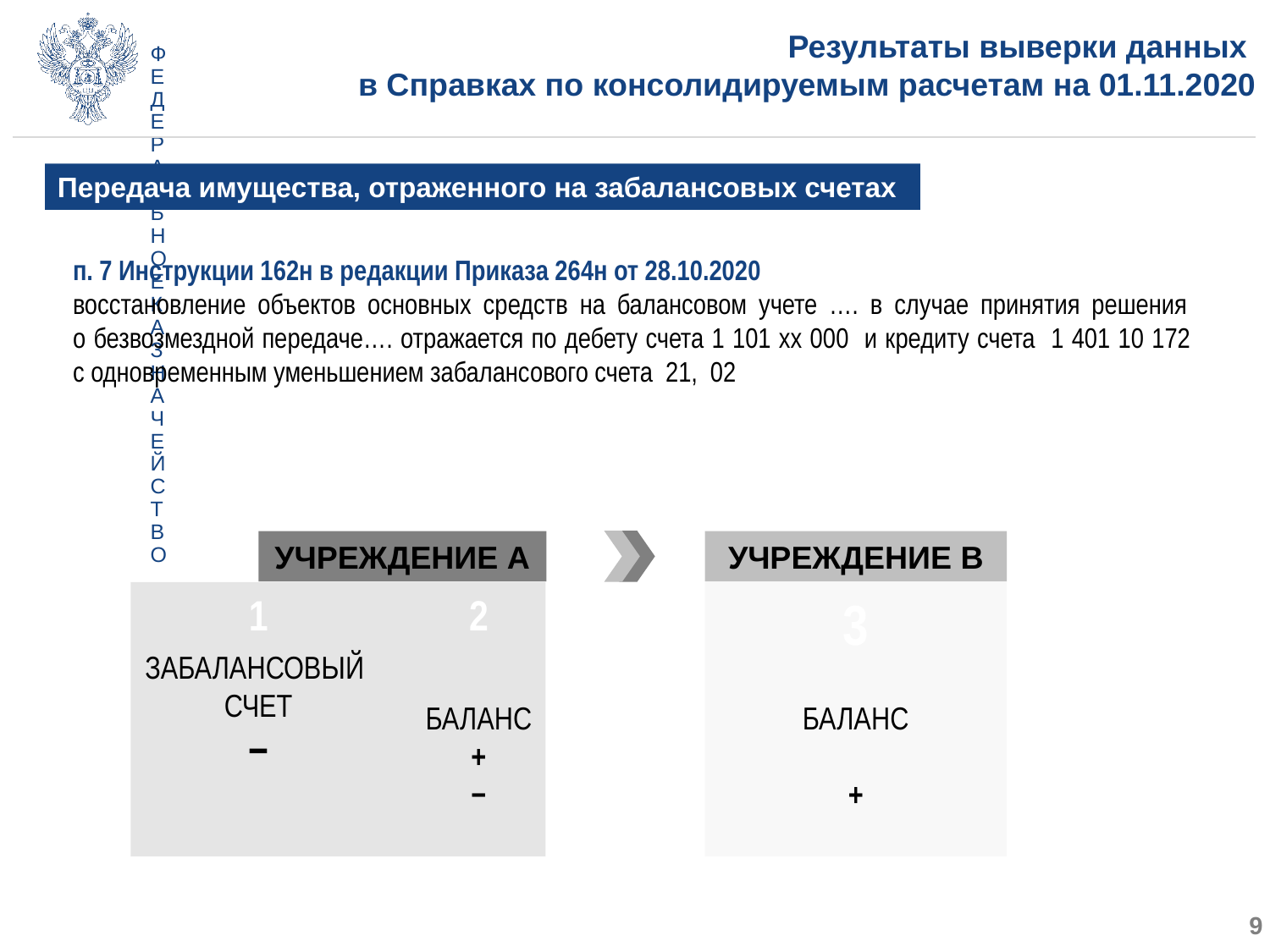

# Результаты выверки данных в Справках по консолидируемым расчетам на 01.11.2020
Передача имущества, отраженного на забалансовых счетах
п. 7 Инструкции 162н в редакции Приказа 264н от 28.10.2020
восстановление объектов основных средств на балансовом учете …. в случае принятия решения
о безвозмездной передаче…. отражается по дебету счета 1 101 хх 000  и кредиту счета  1 401 10 172
с одновременным уменьшением забалансового счета  21,  02
УЧРЕЖДЕНИЕ А

УЧРЕЖДЕНИЕ В
1
2

3
ЗАБАЛАНСОВЫЙ
СЧЕТ
−
БАЛАНС
+
−
БАЛАНС

+
9